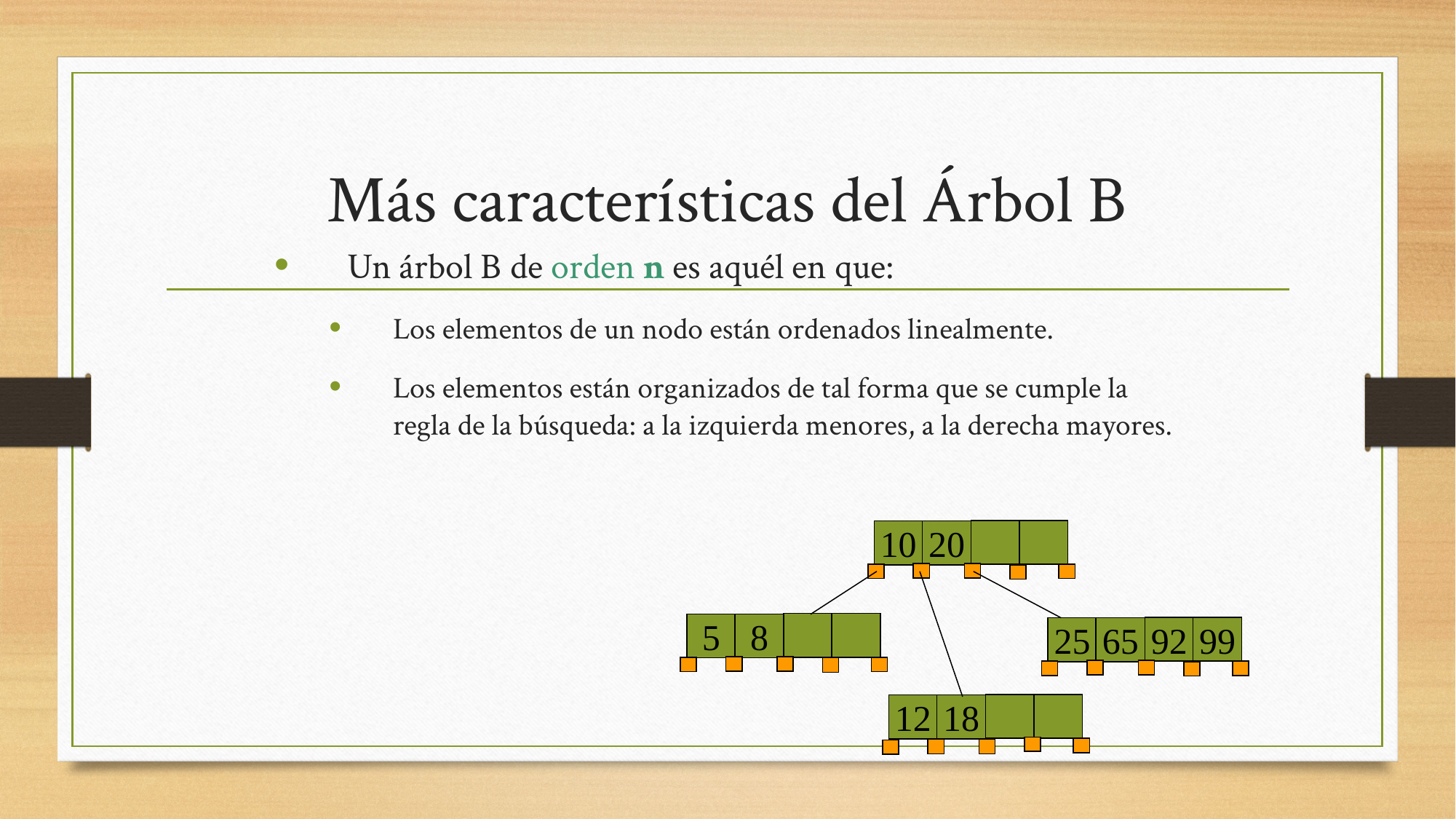

# Más características del Árbol B
Un árbol B de orden n es aquél en que:
Los elementos de un nodo están ordenados linealmente.
Los elementos están organizados de tal forma que se cumple la regla de la búsqueda: a la izquierda menores, a la derecha mayores.

10
20

5
8

92
99
25
65

12
18